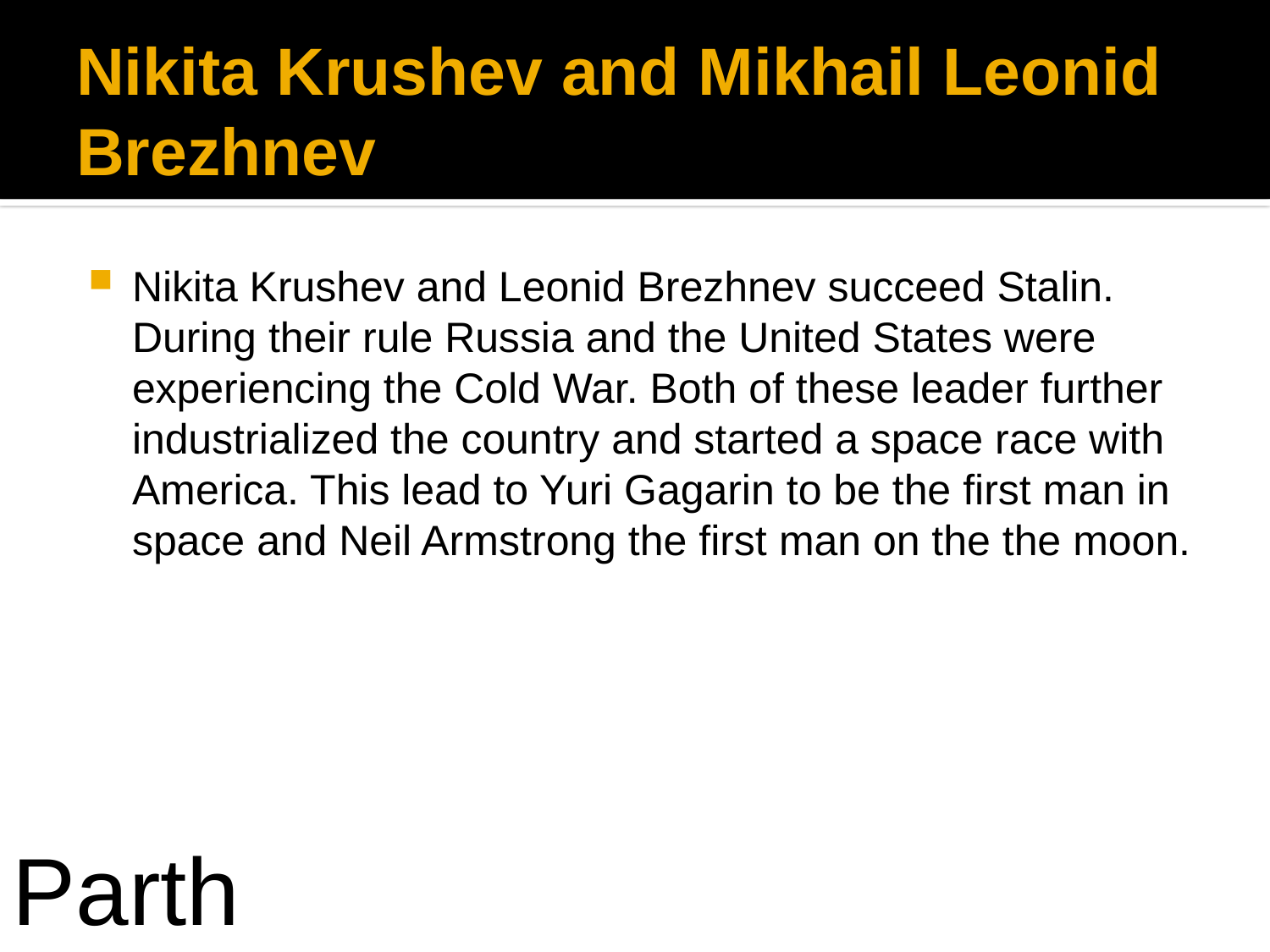

# Nikita Krushev and Mikhail Leonid Brezhnev
Nikita Krushev and Leonid Brezhnev succeed Stalin. During their rule Russia and the United States were experiencing the Cold War. Both of these leader further industrialized the country and started a space race with America. This lead to Yuri Gagarin to be the first man in space and Neil Armstrong the first man on the the moon.
Parth